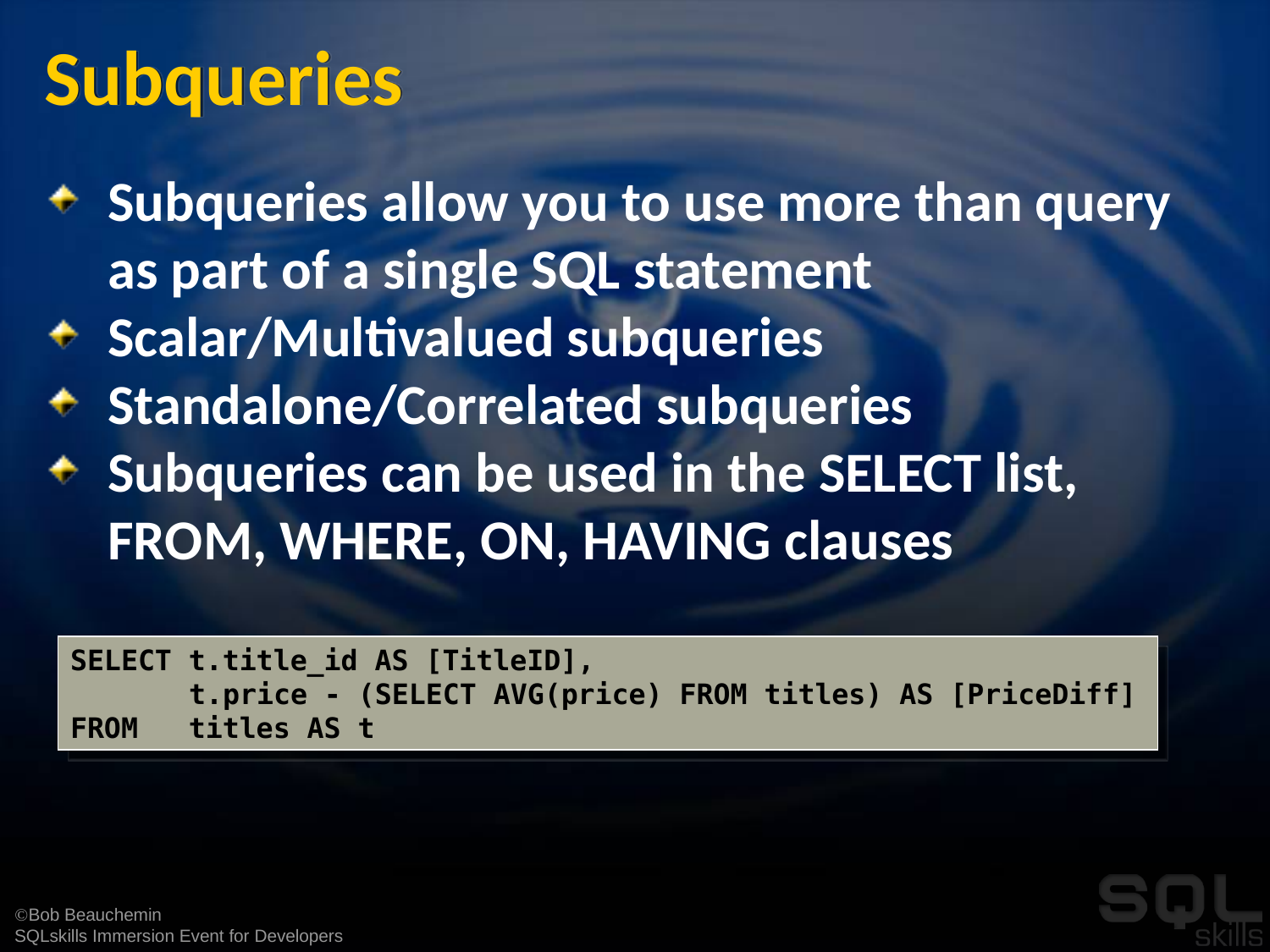

# Subqueries
Subqueries allow you to use more than query as part of a single SQL statement
Scalar/Multivalued subqueries
Standalone/Correlated subqueries
Subqueries can be used in the SELECT list, FROM, WHERE, ON, HAVING clauses
SELECT t.title_id AS [TitleID],
       t.price - (SELECT AVG(price) FROM titles) AS [PriceDiff]
FROM   titles AS t